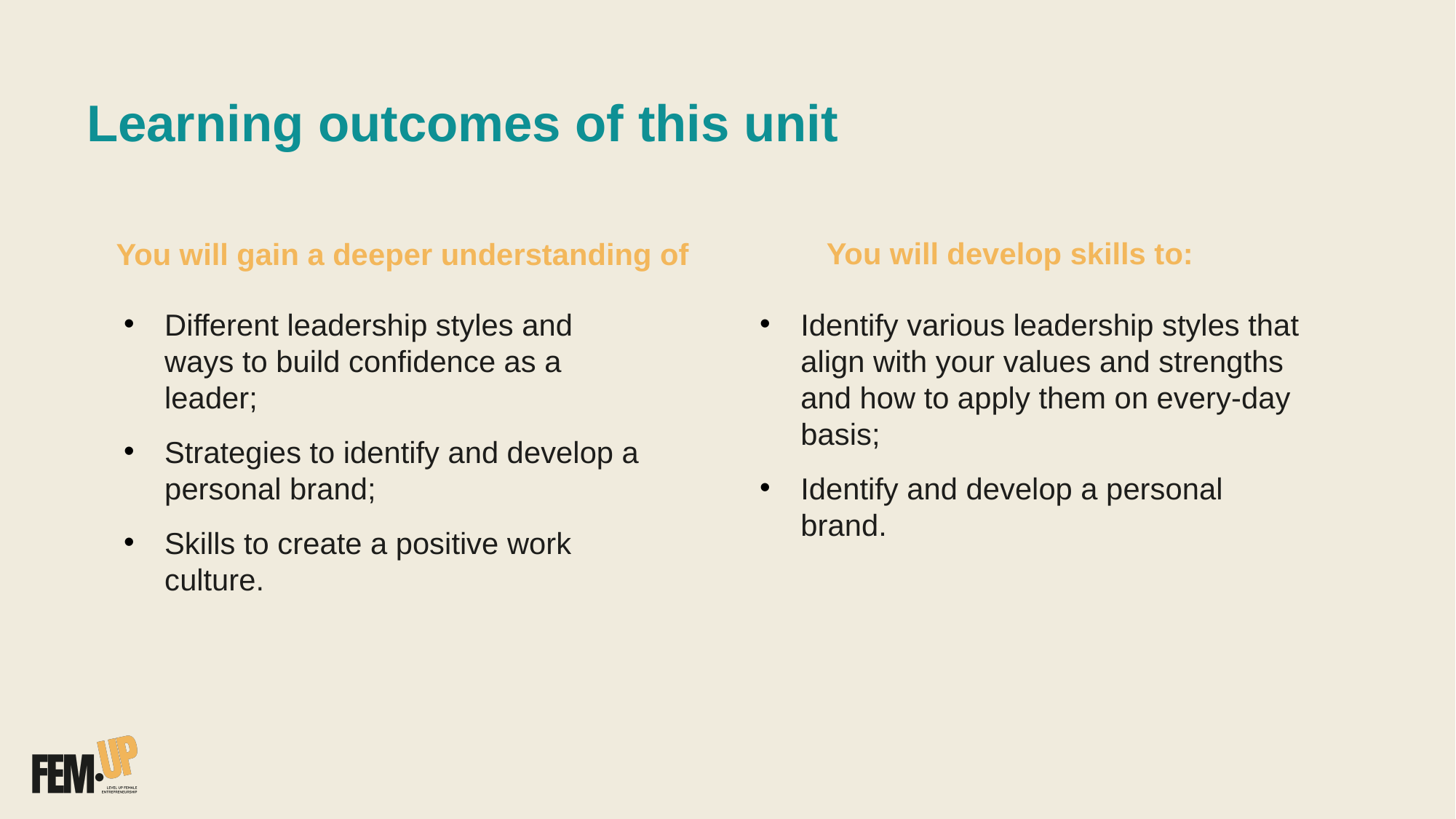

# Learning outcomes of this unit
You will develop skills to:

You will gain a deeper understanding of

Different leadership styles and ways to build confidence as a leader;
Strategies to identify and develop a personal brand;
Skills to create a positive work culture.
Identify various leadership styles that align with your values and strengths and how to apply them on every-day basis;
Identify and develop a personal brand.